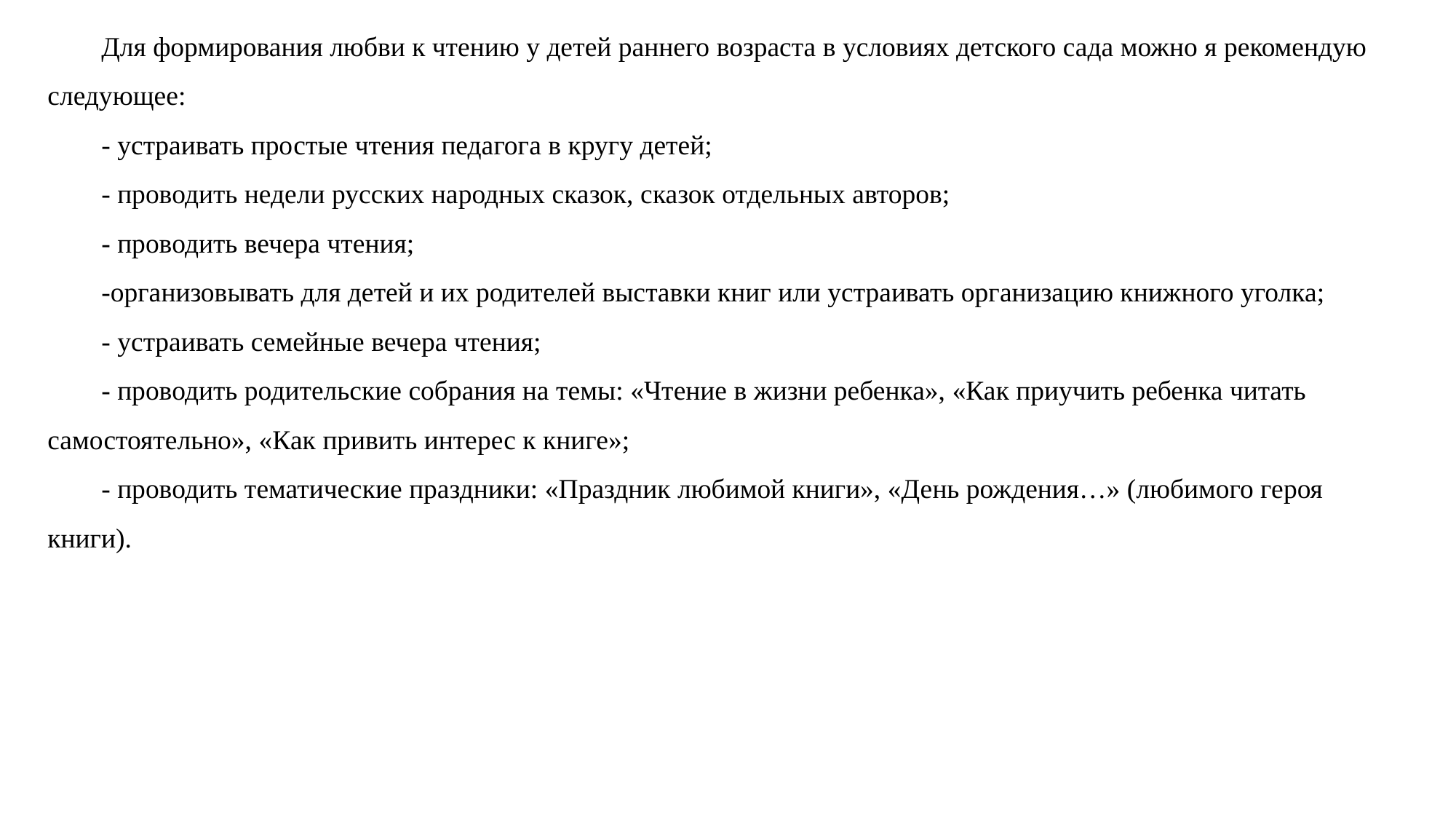

Для формирования любви к чтению у детей раннего возраста в условиях детского сада можно я рекомендую следующее:
- устраивать простые чтения педагога в кругу детей;
- проводить недели русских народных сказок, сказок отдельных авторов;
- проводить вечера чтения;
-организовывать для детей и их родителей выставки книг или устраивать организацию книжного уголка;
- устраивать семейные вечера чтения;
- проводить родительские собрания на темы: «Чтение в жизни ребенка», «Как приучить ребенка читать самостоятельно», «Как привить интерес к книге»;
- проводить тематические праздники: «Праздник любимой книги», «День рождения…» (любимого героя книги).